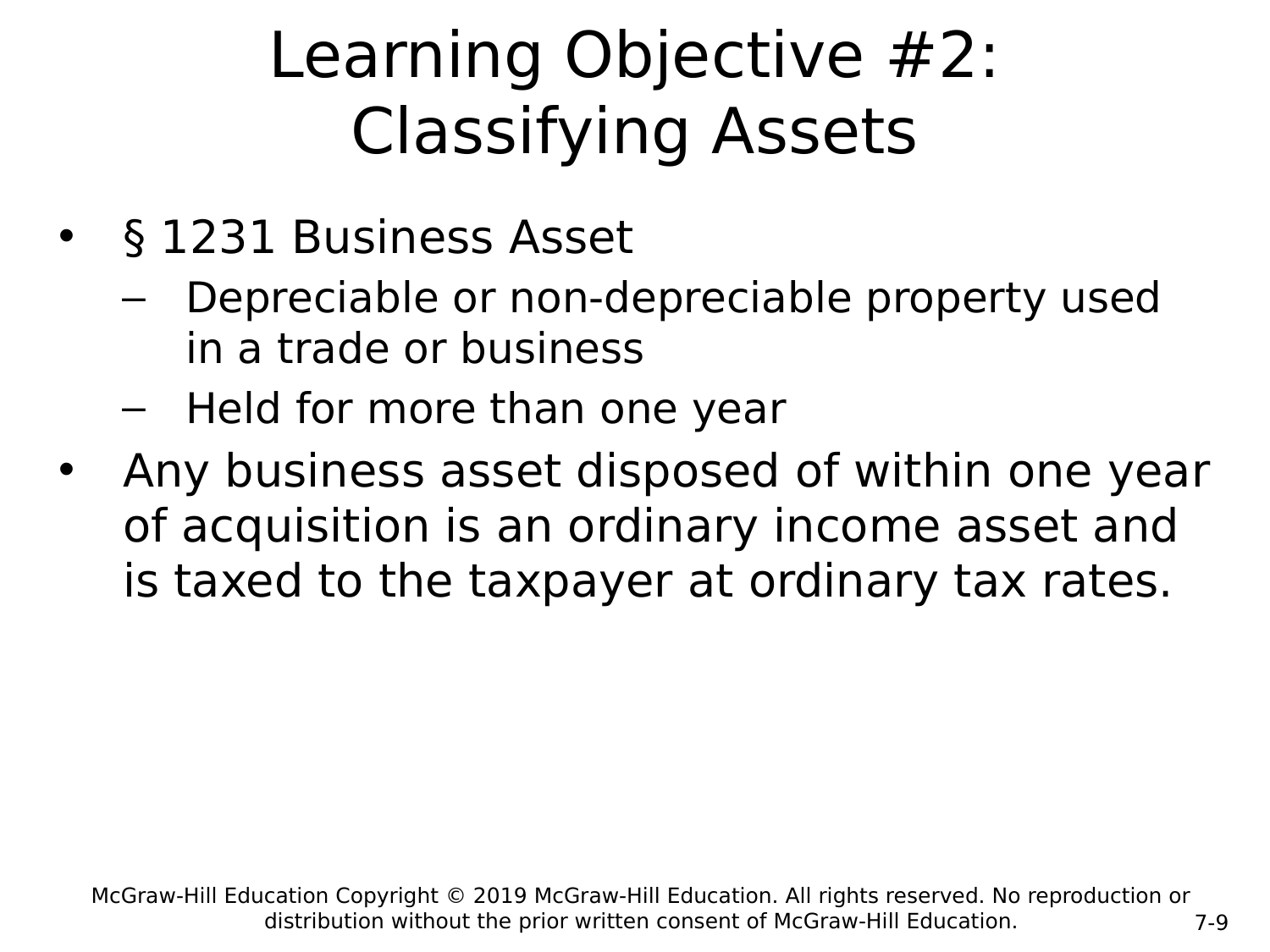

# Learning Objective #2: Classifying Assets
§ 1231 Business Asset
Depreciable or non-depreciable property used in a trade or business
Held for more than one year
Any business asset disposed of within one year of acquisition is an ordinary income asset and is taxed to the taxpayer at ordinary tax rates.
McGraw-Hill Education Copyright © 2019 McGraw-Hill Education. All rights reserved. No reproduction or distribution without the prior written consent of McGraw-Hill Education.
7-9